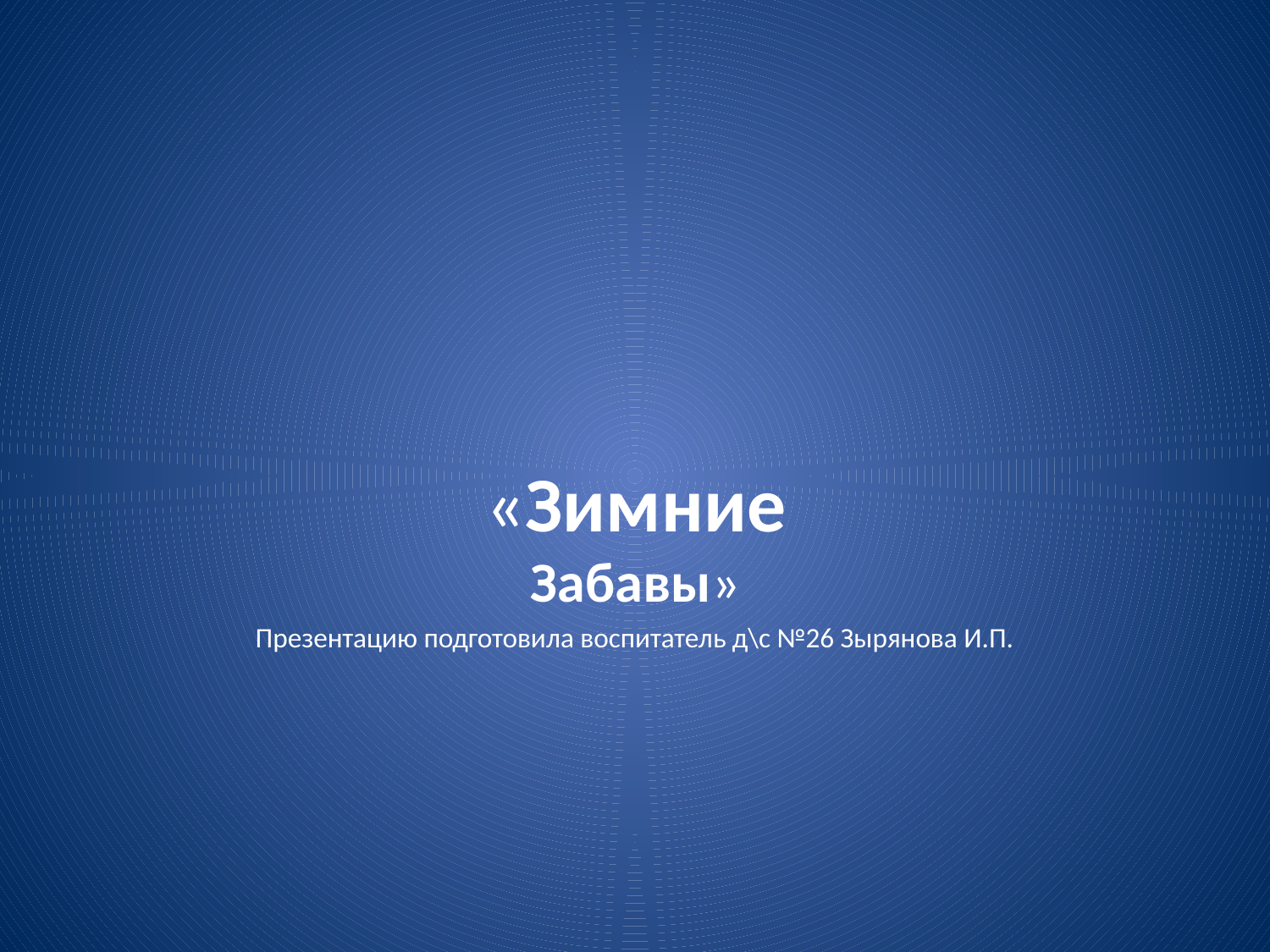

# «Зимние
Забавы»
Презентацию подготовила воспитатель д\с №26 Зырянова И.П.